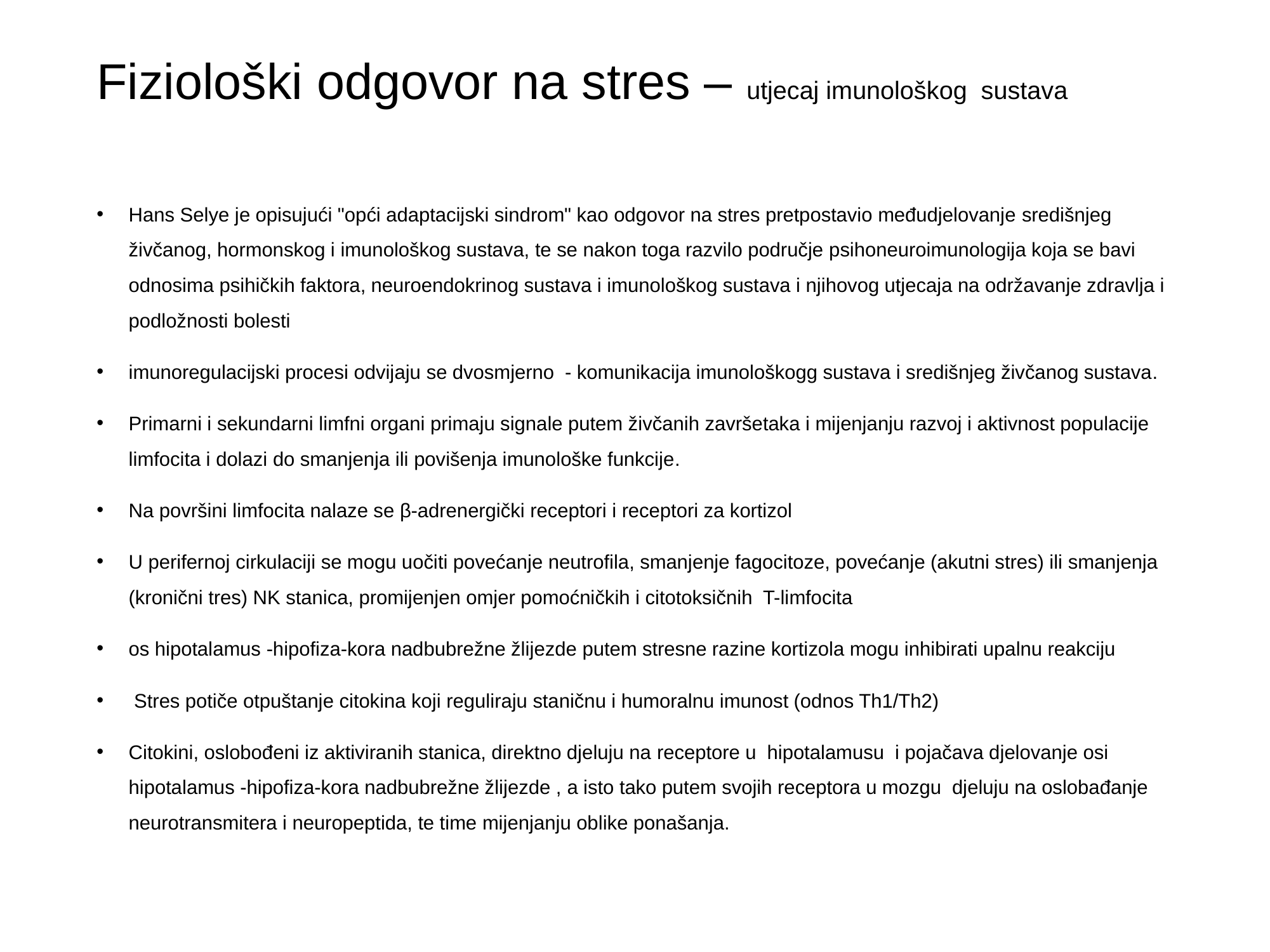

# Fiziološki odgovor na stres – utjecaj imunološkog  sustava
Hans Selye je opisujući "opći adaptacijski sindrom" kao odgovor na stres pretpostavio međudjelovanje središnjeg živčanog, hormonskog i imunološkog sustava, te se nakon toga razvilo područje psihoneuroimunologija koja se bavi odnosima psihičkih faktora, neuroendokrinog sustava i imunološkog sustava i njihovog utjecaja na održavanje zdravlja i podložnosti bolesti
imunoregulacijski procesi odvijaju se dvosmjerno  - komunikacija imunološkogg sustava i središnjeg živčanog sustava.
Primarni i sekundarni limfni organi primaju signale putem živčanih završetaka i mijenjanju razvoj i aktivnost populacije limfocita i dolazi do smanjenja ili povišenja imunološke funkcije.
Na površini limfocita nalaze se β-adrenergički receptori i receptori za kortizol
U perifernoj cirkulaciji se mogu uočiti povećanje neutrofila, smanjenje fagocitoze, povećanje (akutni stres) ili smanjenja (kronični tres) NK stanica, promijenjen omjer pomoćničkih i citotoksičnih  T-limfocita
os hipotalamus -hipofiza-kora nadbubrežne žlijezde putem stresne razine kortizola mogu inhibirati upalnu reakciju
 Stres potiče otpuštanje citokina koji reguliraju staničnu i humoralnu imunost (odnos Th1/Th2)
Citokini, oslobođeni iz aktiviranih stanica, direktno djeluju na receptore u  hipotalamusu  i pojačava djelovanje osi hipotalamus -hipofiza-kora nadbubrežne žlijezde , a isto tako putem svojih receptora u mozgu  djeluju na oslobađanje neurotransmitera i neuropeptida, te time mijenjanju oblike ponašanja.